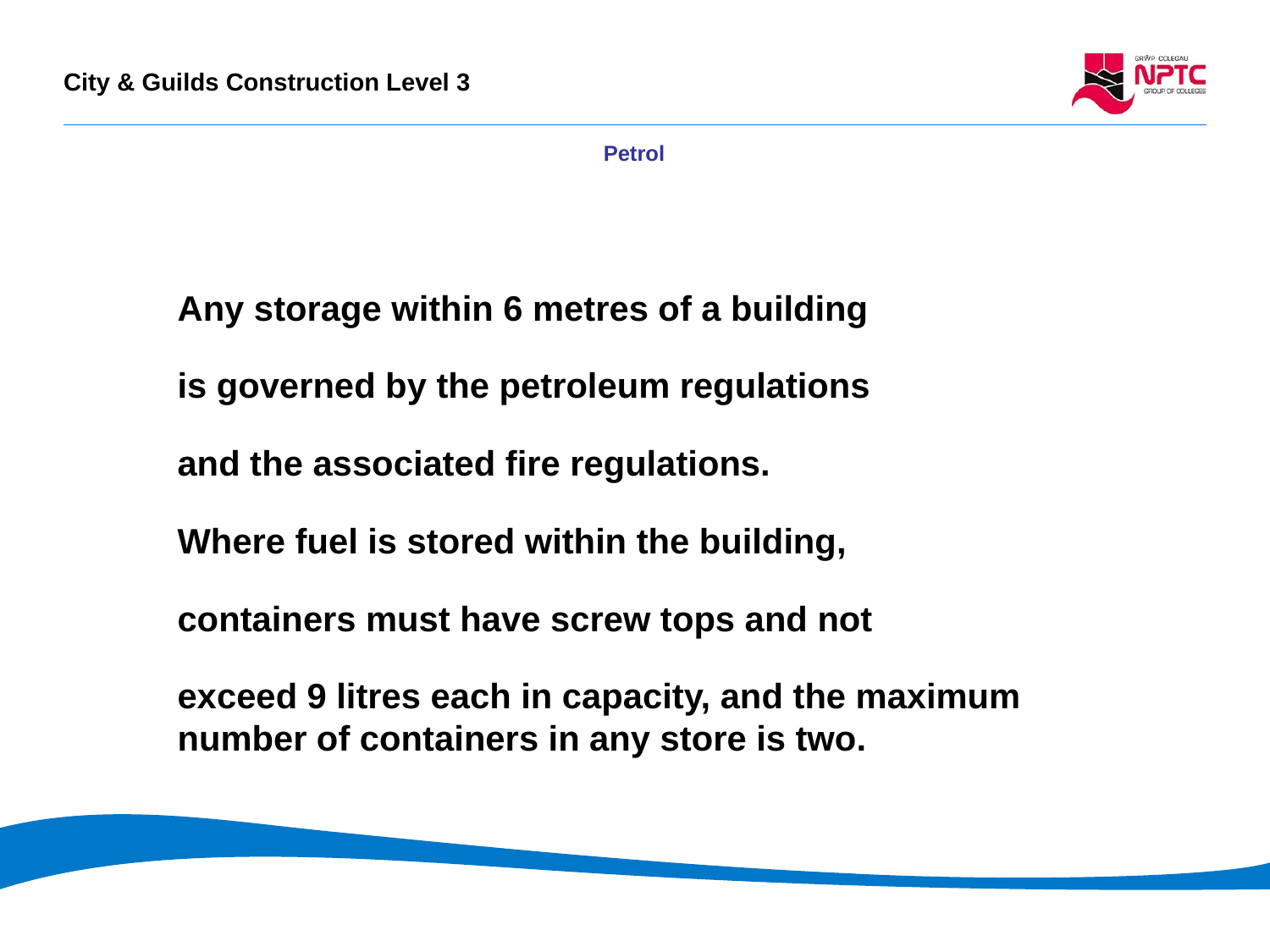

# Petrol
Any storage within 6 metres of a building
is governed by the petroleum regulations
and the associated fire regulations.
Where fuel is stored within the building,
containers must have screw tops and not
exceed 9 litres each in capacity, and the maximum number of containers in any store is two.